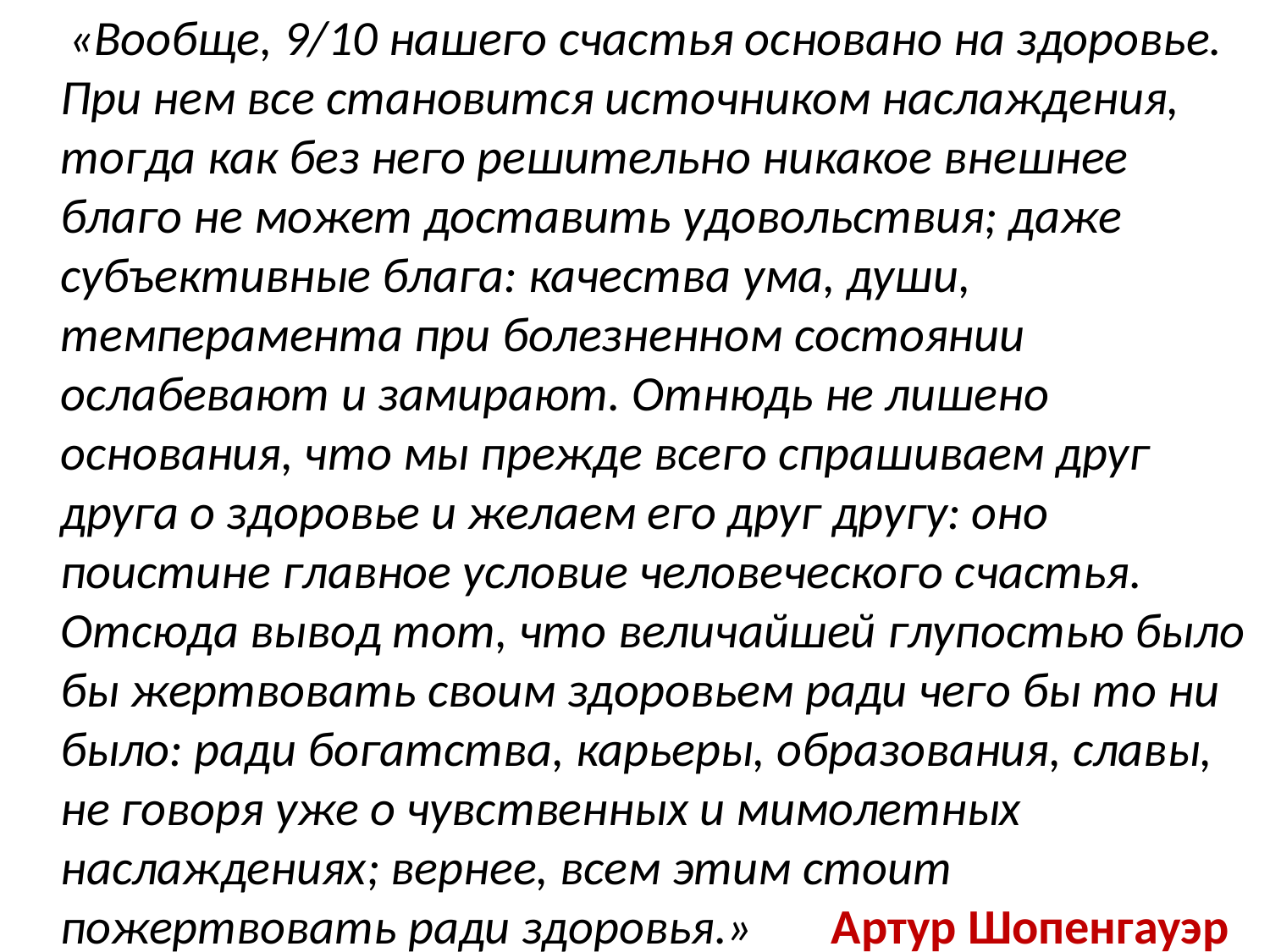

«Вообще, 9/10 нашего счастья основано на здоровье. При нем все становится источником наслаждения, тогда как без него решительно никакое внешнее благо не может доставить удовольствия; даже субъективные блага: качества ума, души, темперамента при болезненном состоянии ослабевают и замирают. Отнюдь не лишено основания, что мы прежде всего спрашиваем друг друга о здоровье и желаем его друг другу: оно поистине главное условие человеческого счастья. Отсюда вывод тот, что величайшей глупостью было бы жертвовать своим здоровьем ради чего бы то ни было: ради богатства, карьеры, образования, славы, не говоря уже о чувственных и мимолетных наслаждениях; вернее, всем этим стоит пожертвовать ради здоровья.»       Артур Шопенгауэр
#